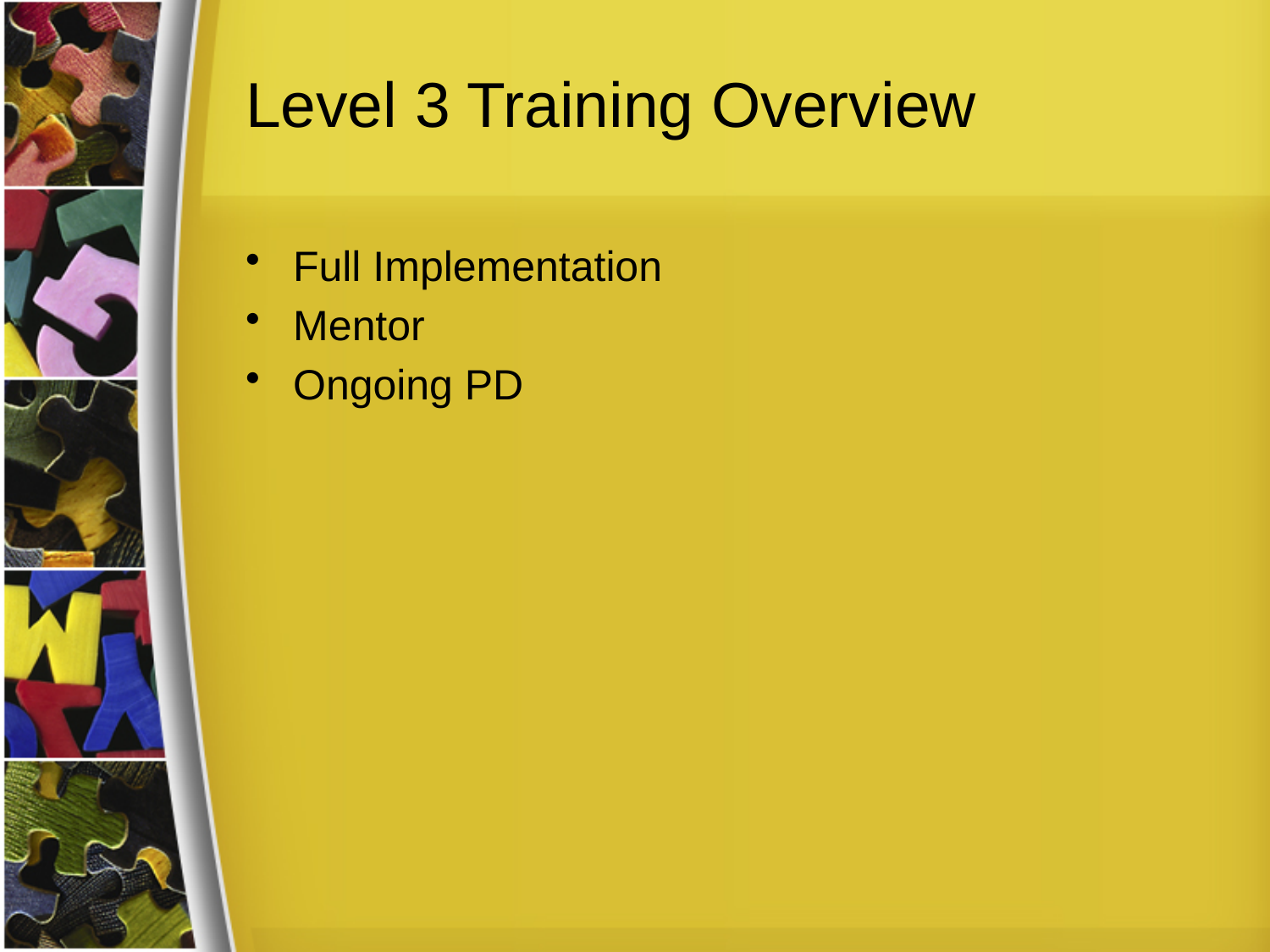

# Level 3 Training Overview
Full Implementation
Mentor
Ongoing PD